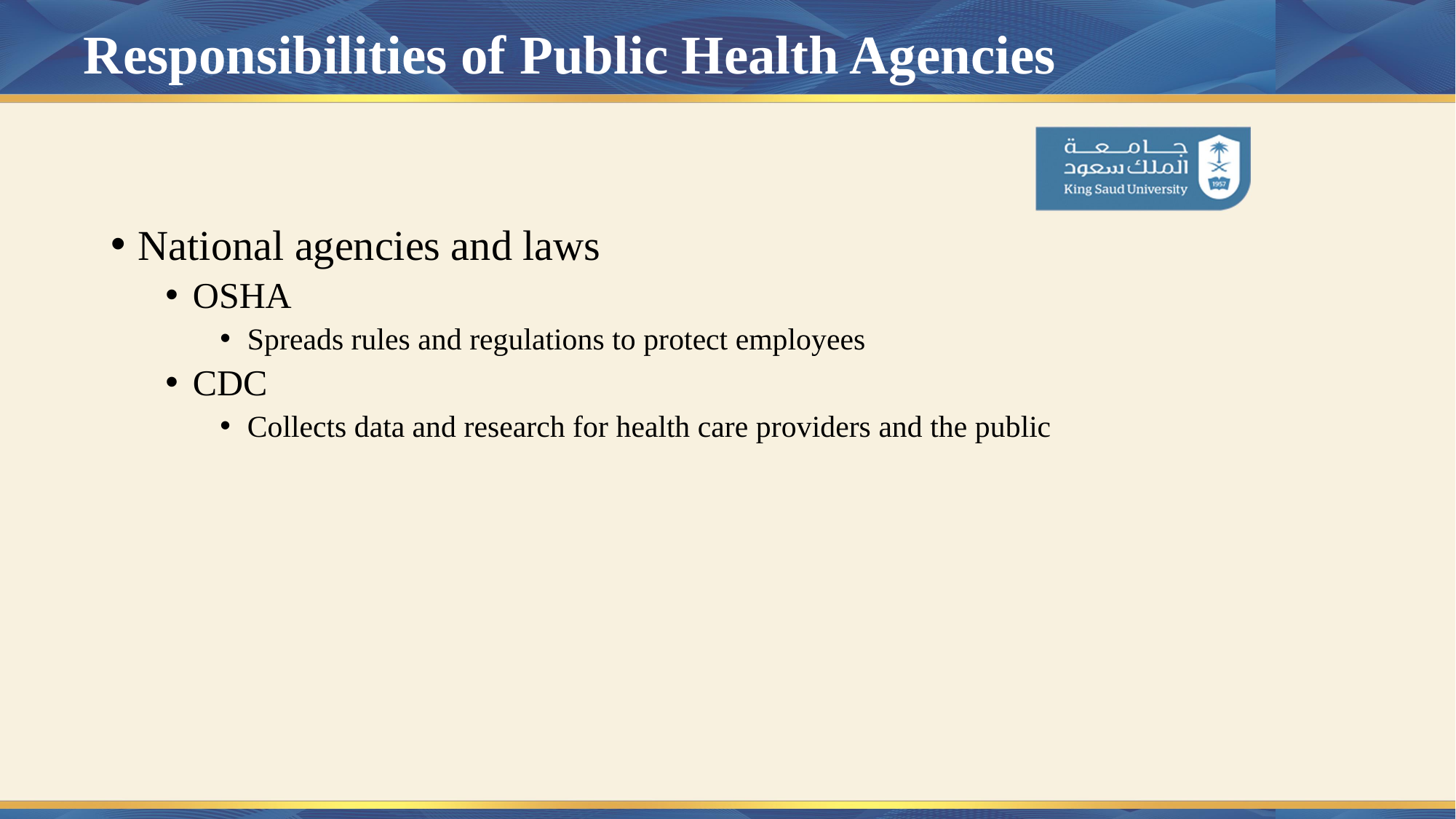

# Responsibilities of Public Health Agencies
National agencies and laws
OSHA
Spreads rules and regulations to protect employees
CDC
Collects data and research for health care providers and the public